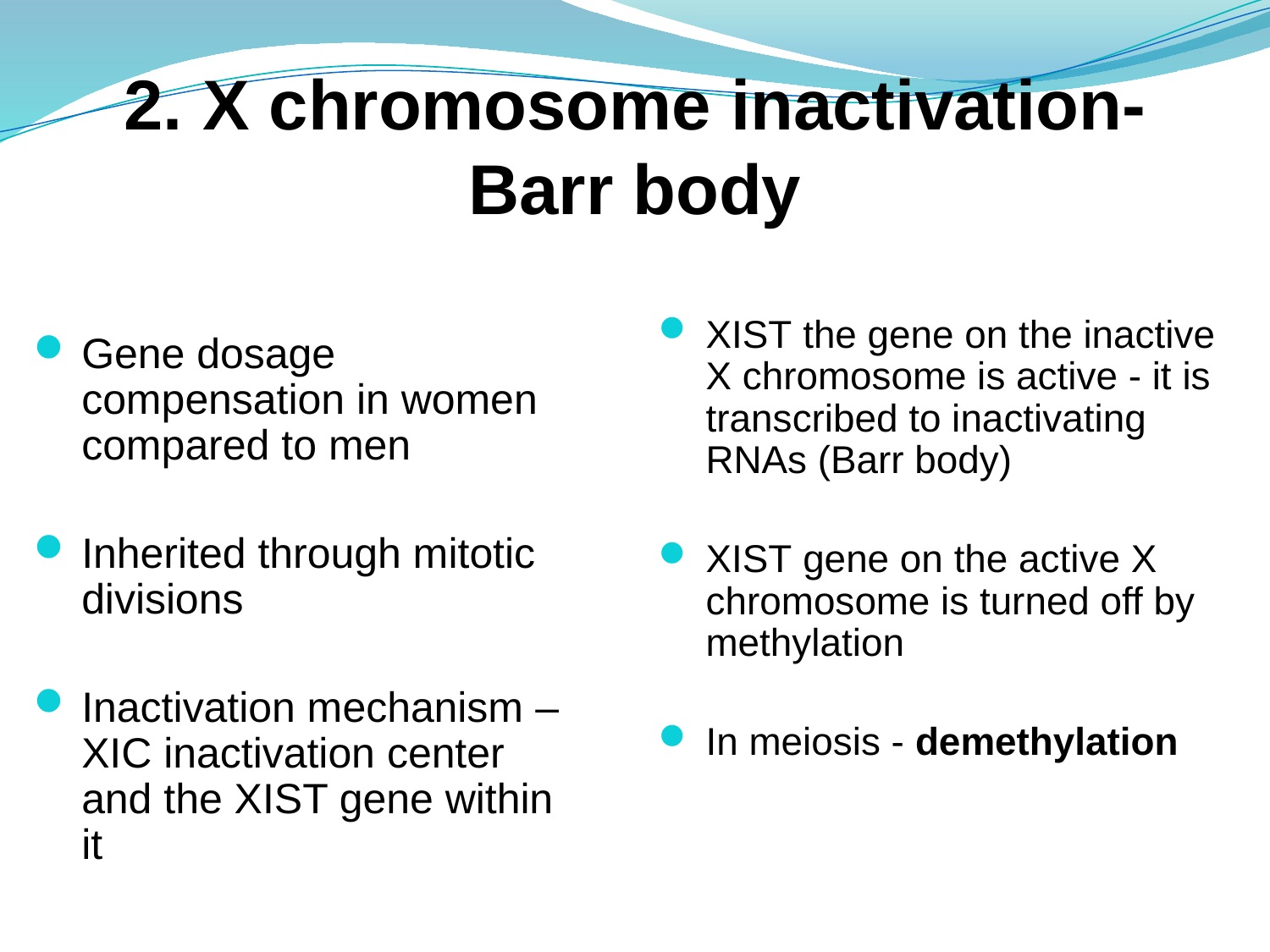

2. X chromosome inactivation- Barr body

XIST the gene on the inactive X chromosome is active - it is transcribed to inactivating RNAs (Barr body)

XIST gene on the active X chromosome is turned off by methylation

In meiosis - demethylation

Gene dosage compensation in women compared to men

Inherited through mitotic divisions

Inactivation mechanism – XIC inactivation center and the XIST gene within it